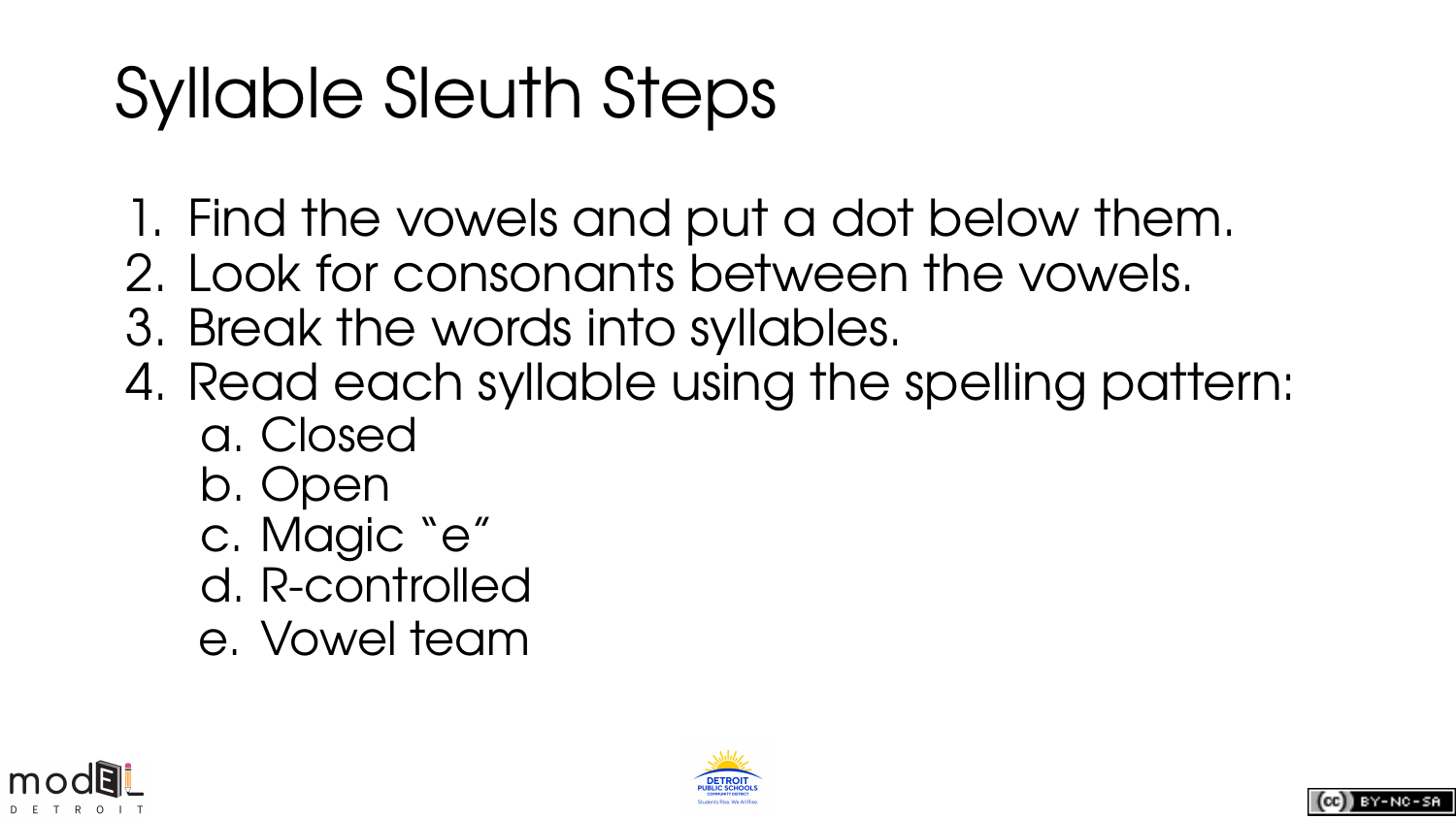

# Syllable Sleuth Steps
Find the vowels and put a dot below them.
Look for consonants between the vowels.
Break the words into syllables.
Read each syllable using the spelling pattern:
Closed
Open
Magic “e”
R-controlled
Vowel team